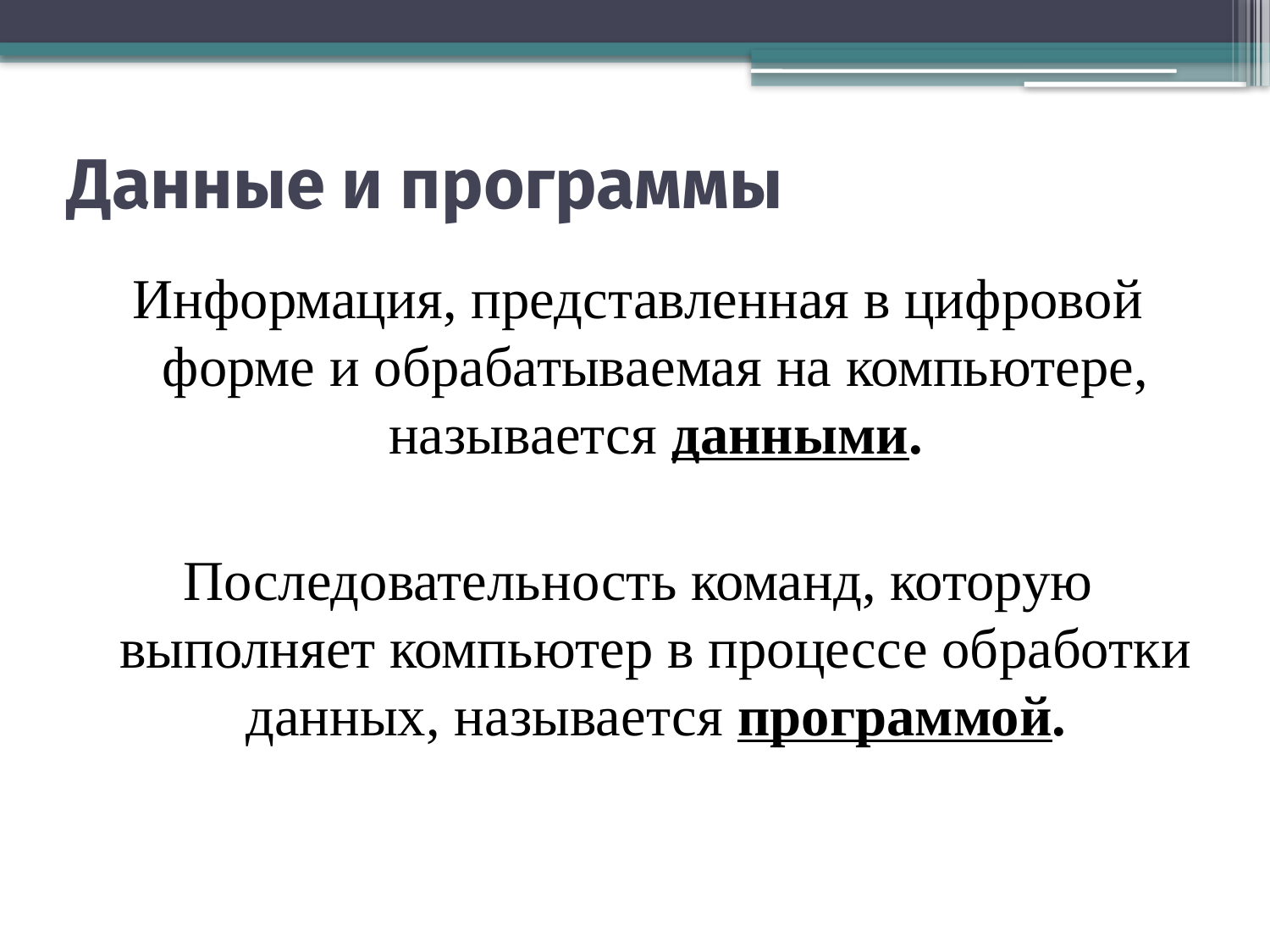

# Данные и программы
Информация, представленная в цифровой форме и обрабатываемая на компьютере, называется данными.

Последовательность команд, которую выполняет компьютер в процессе обработки данных, называется программой.